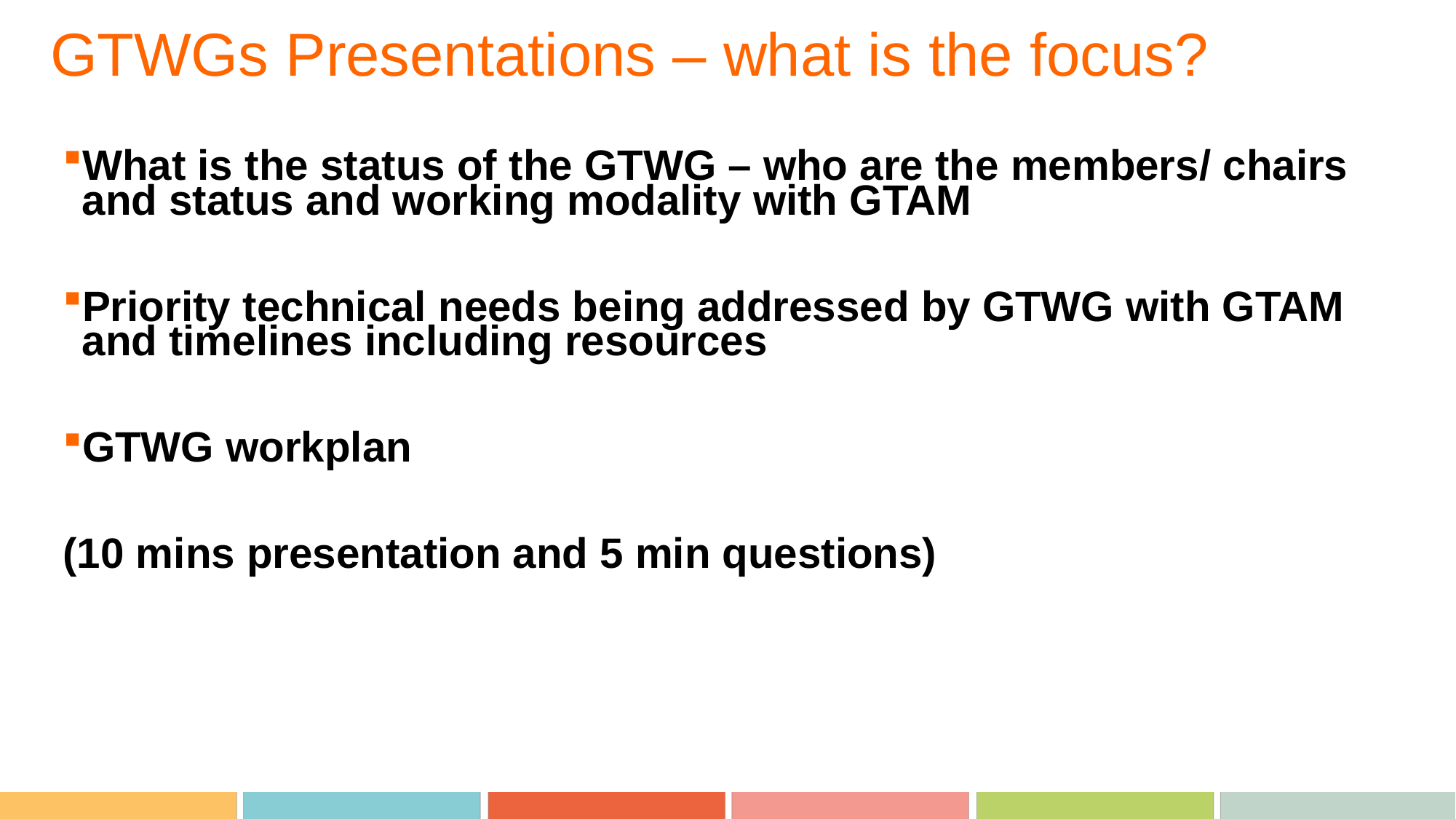

# GTWGs Presentations – what is the focus?
What is the status of the GTWG – who are the members/ chairs and status and working modality with GTAM

Priority technical needs being addressed by GTWG with GTAM and timelines including resources

GTWG workplan

(10 mins presentation and 5 min questions)